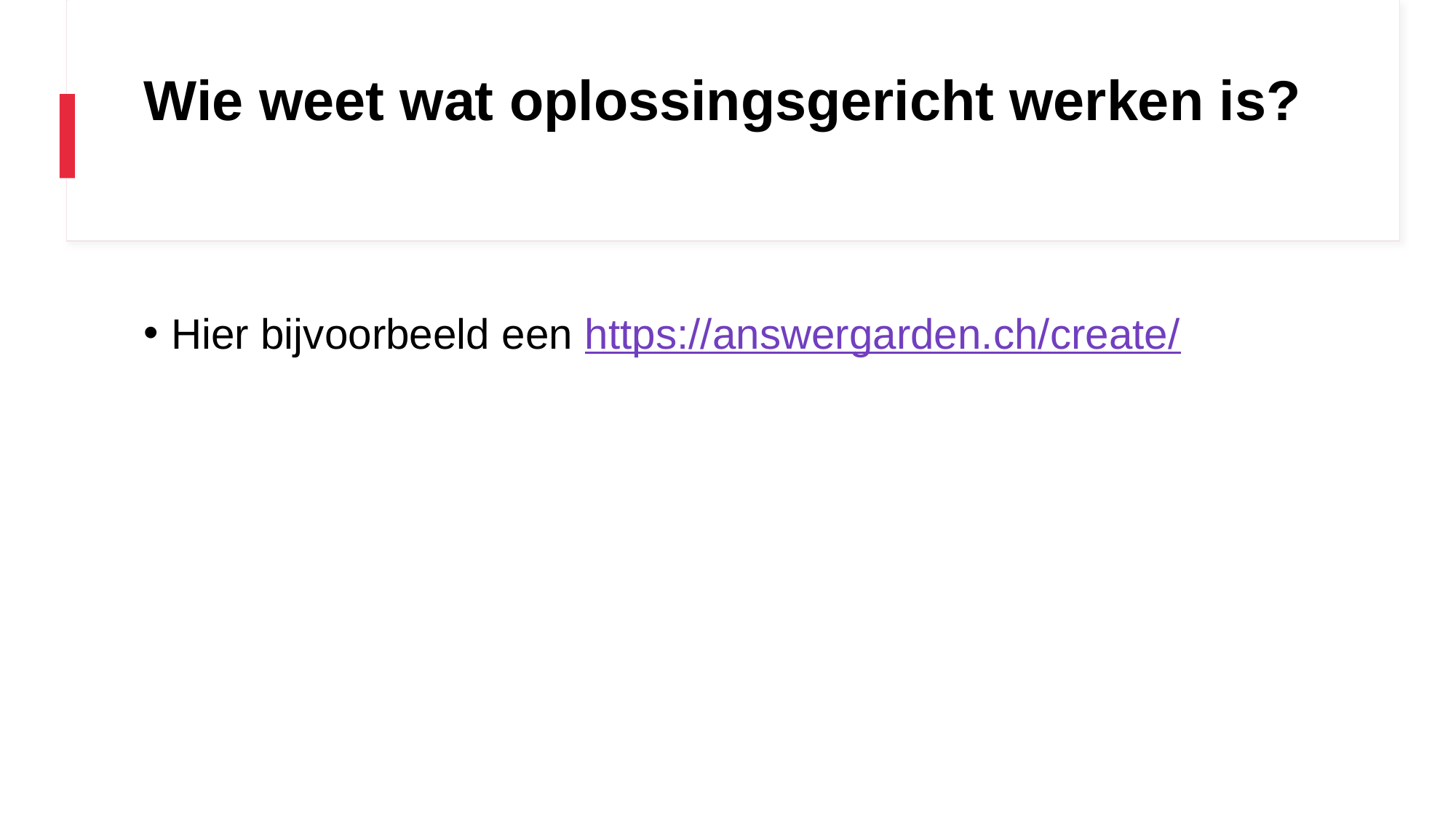

# Wie weet wat oplossingsgericht werken is?
Hier bijvoorbeeld een https://answergarden.ch/create/